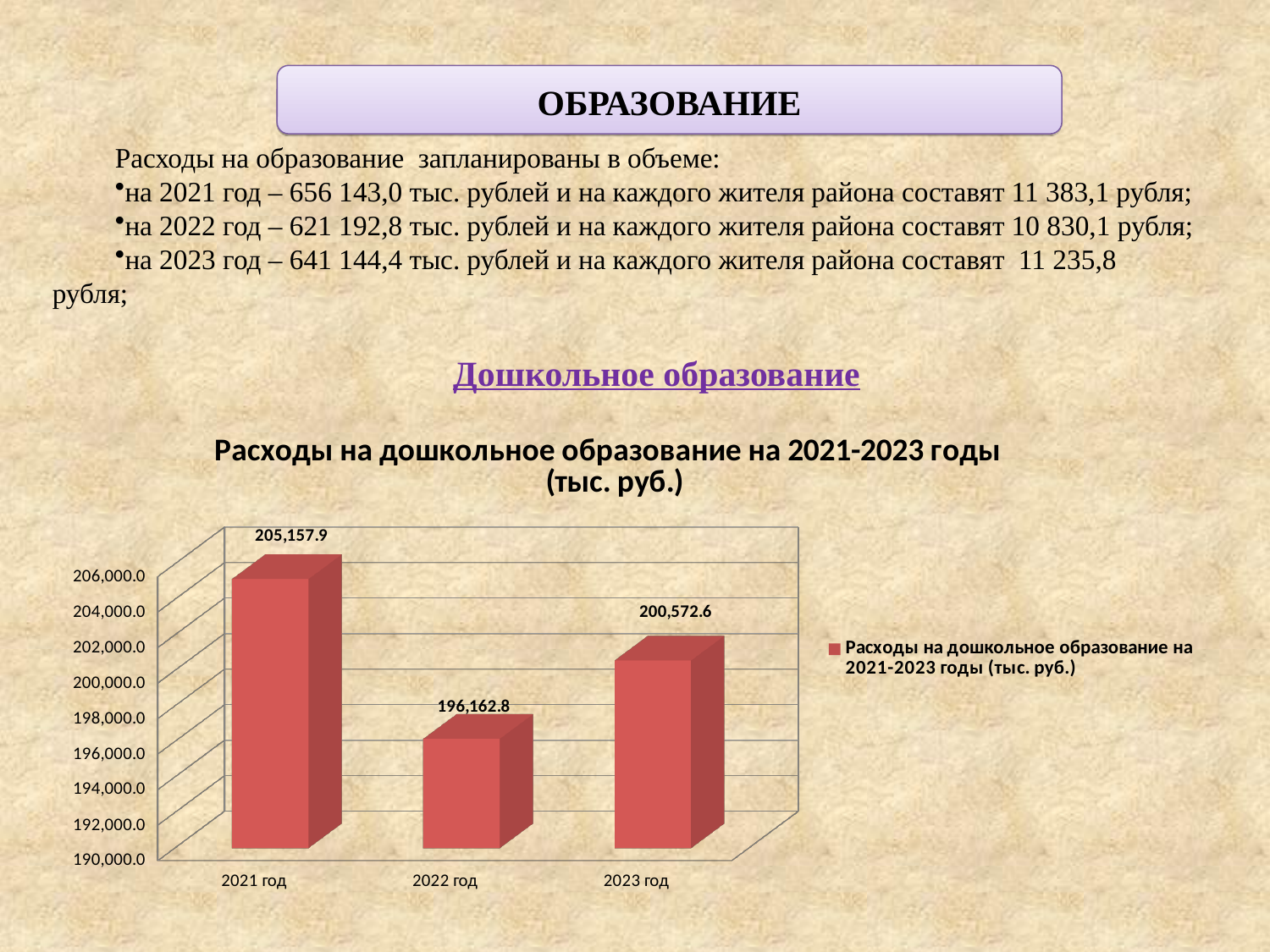

ОБРАЗОВАНИЕ

Расходы на образование  запланированы в объеме:
на 2021 год – 656 143,0 тыс. рублей и на каждого жителя района составят 11 383,1 рубля;
на 2022 год – 621 192,8 тыс. рублей и на каждого жителя района составят 10 830,1 рубля;
на 2023 год – 641 144,4 тыс. рублей и на каждого жителя района составят  11 235,8 рубля;

Дошкольное образование

[unsupported chart]